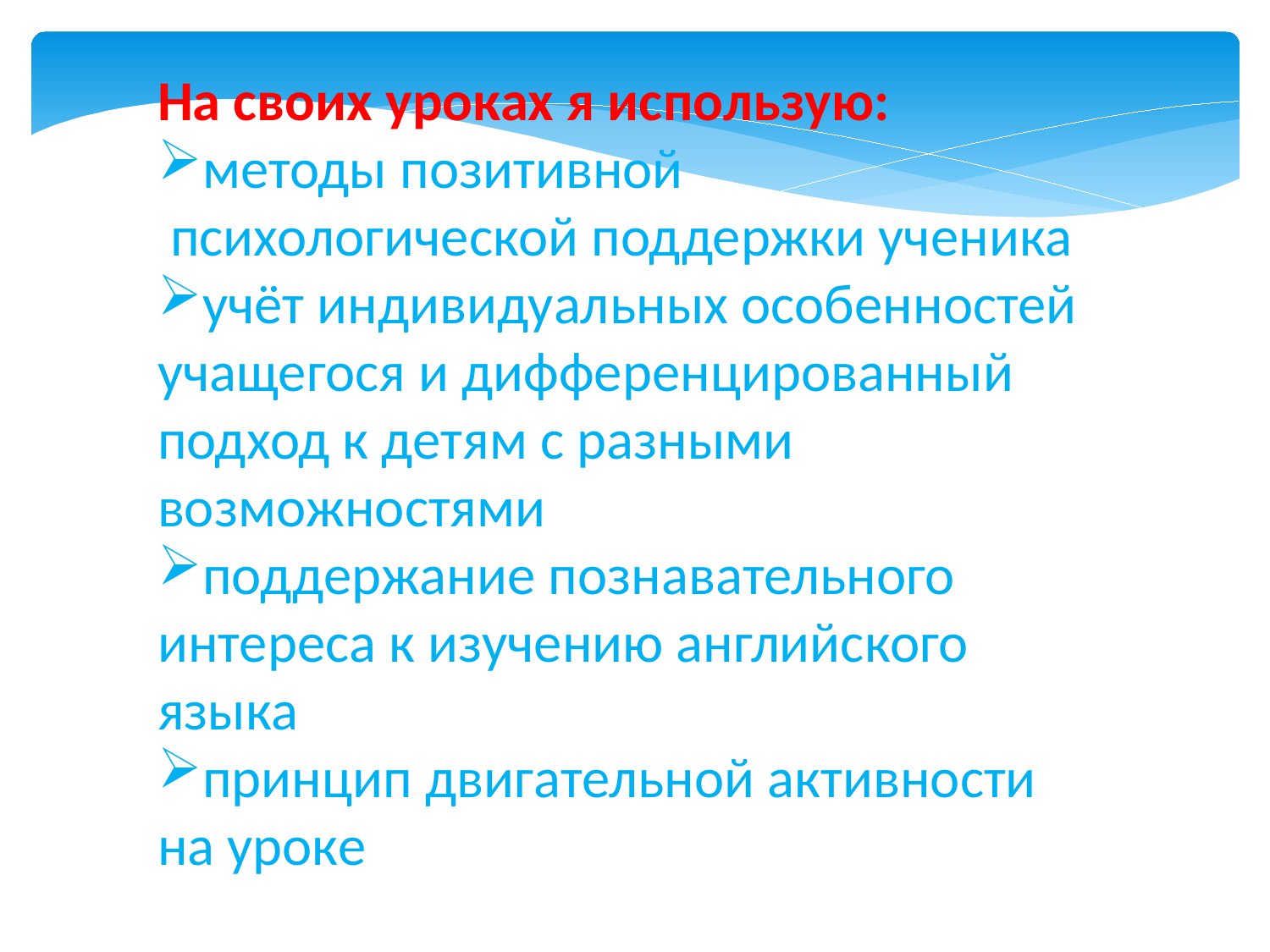

На своих уроках я использую:
методы позитивной  психологической поддержки ученика
учёт индивидуальных особенностей учащегося и дифференцированный подход к детям с разными возможностями
поддержание познавательного интереса к изучению английского языка
принцип двигательной активности на уроке